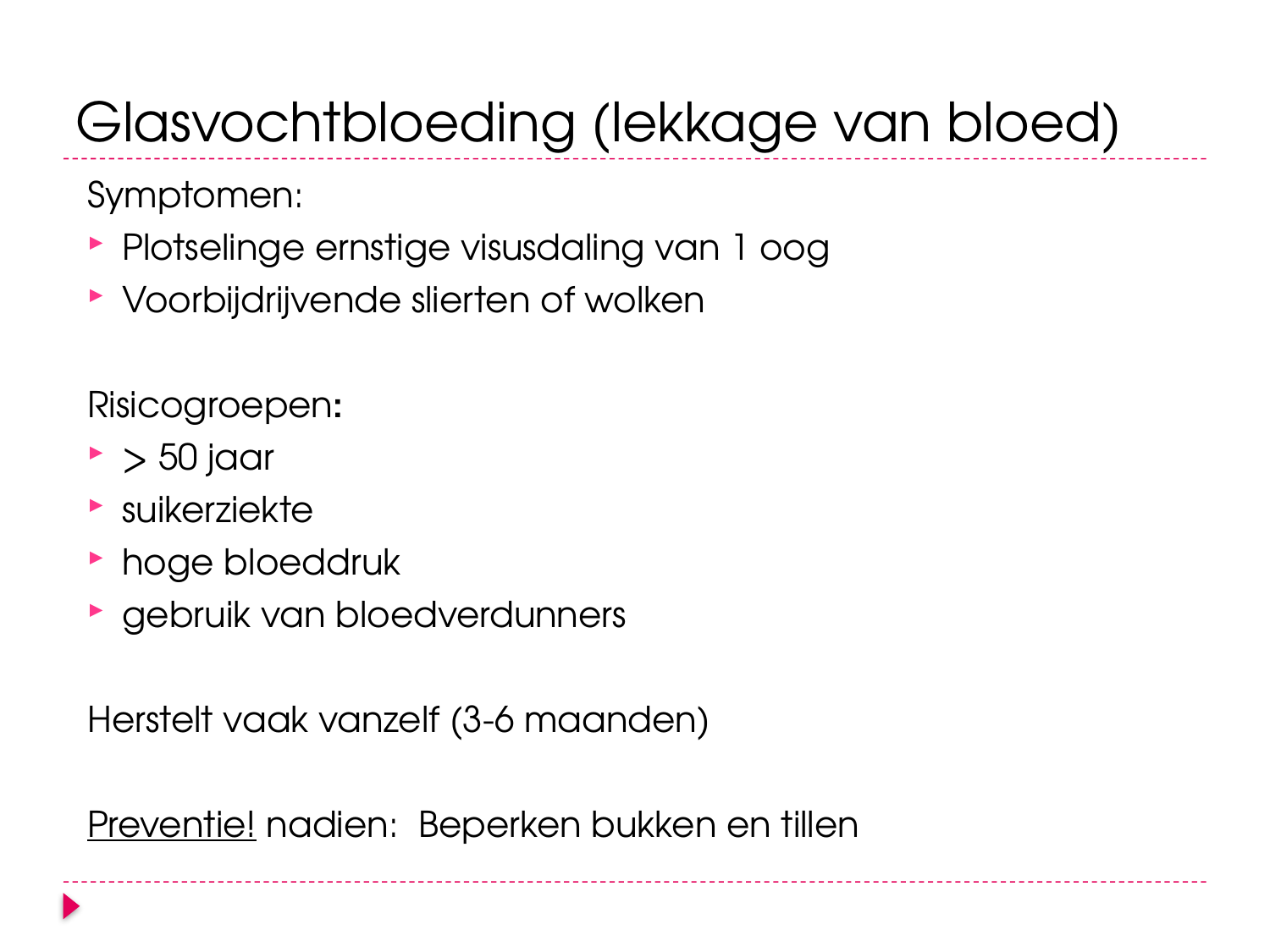

# Glasvochtbloeding (lekkage van bloed)
Symptomen:
Plotselinge ernstige visusdaling van 1 oog
Voorbijdrijvende slierten of wolken

Risicogroepen:
> 50 jaar
suikerziekte
hoge bloeddruk
gebruik van bloedverdunners

Herstelt vaak vanzelf (3-6 maanden)

Preventie! nadien:  Beperken bukken en tillen